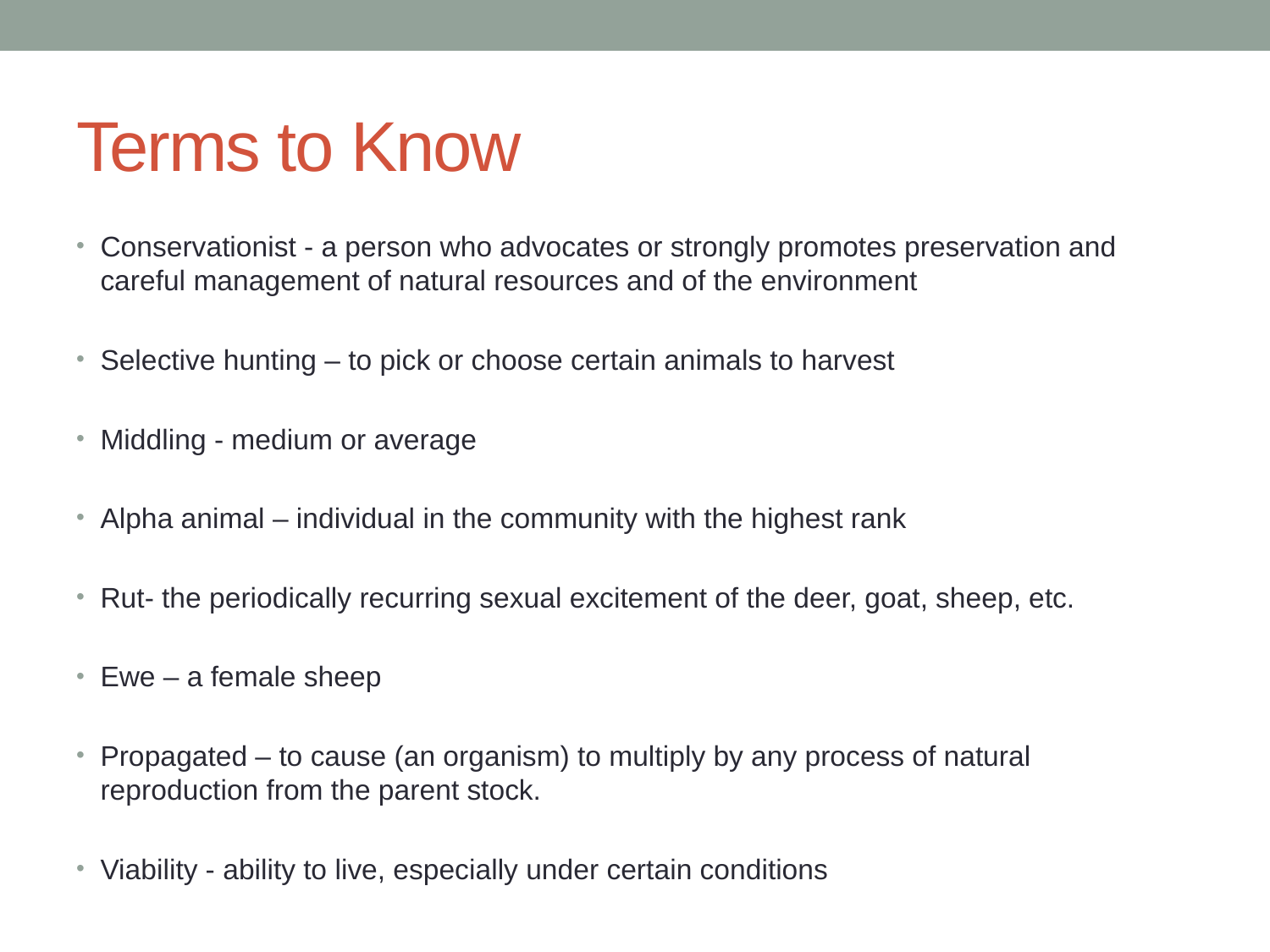

# Terms to Know
Conservationist - a person who advocates or strongly promotes preservation and careful management of natural resources and of the environment

Selective hunting – to pick or choose certain animals to harvest

Middling - medium or average

Alpha animal – individual in the community with the highest rank

Rut- the periodically recurring sexual excitement of the deer, goat, sheep, etc.

Ewe – a female sheep

Propagated – to cause (an organism) to multiply by any process of natural reproduction from the parent stock.

Viability - ability to live, especially under certain conditions